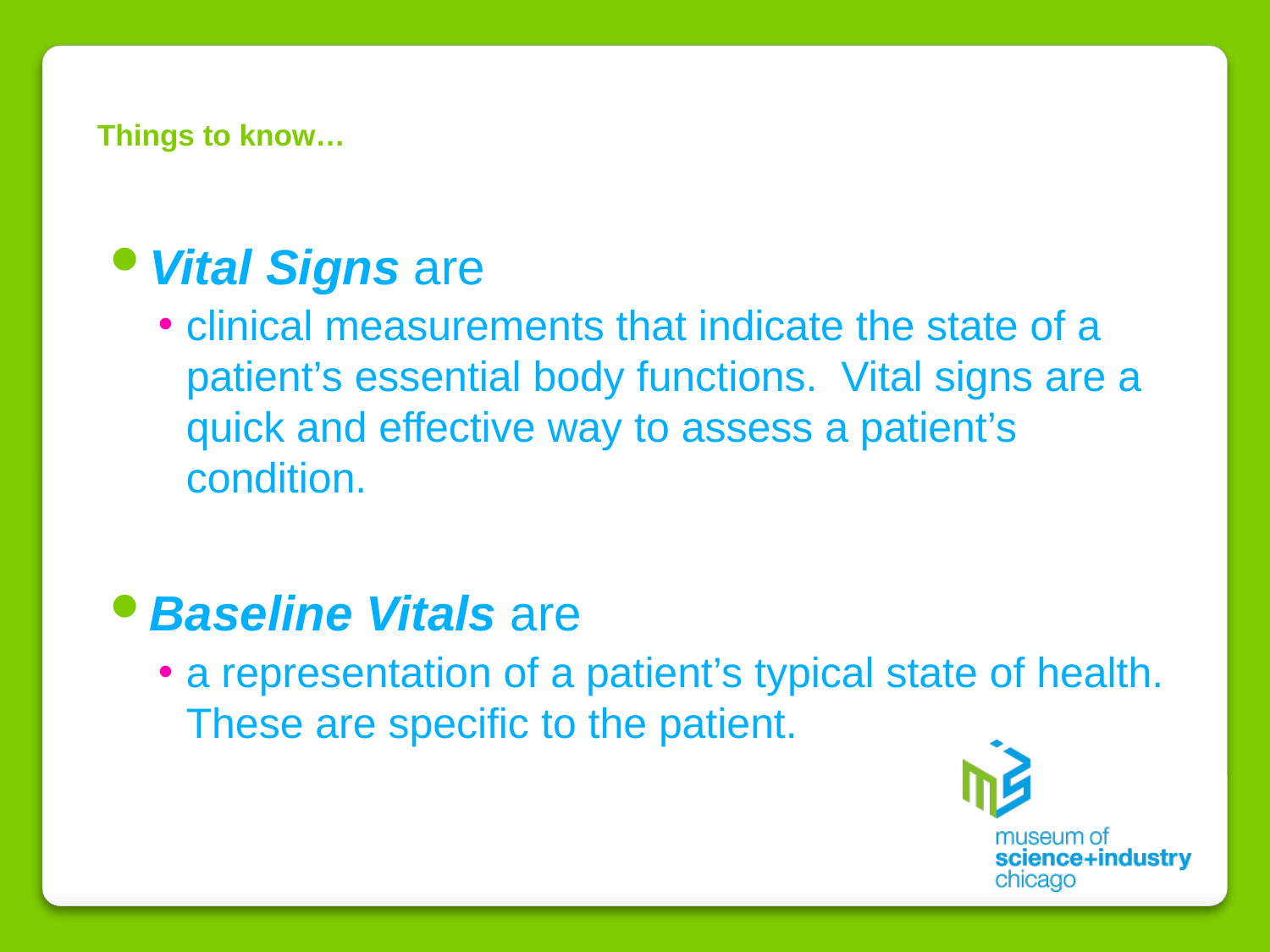

Things to know…

Vital Signs are
clinical measurements that indicate the state of a patient’s essential body functions.  Vital signs are a quick and effective way to assess a patient’s condition.

Baseline Vitals are
a representation of a patient’s typical state of health. These are specific to the patient.